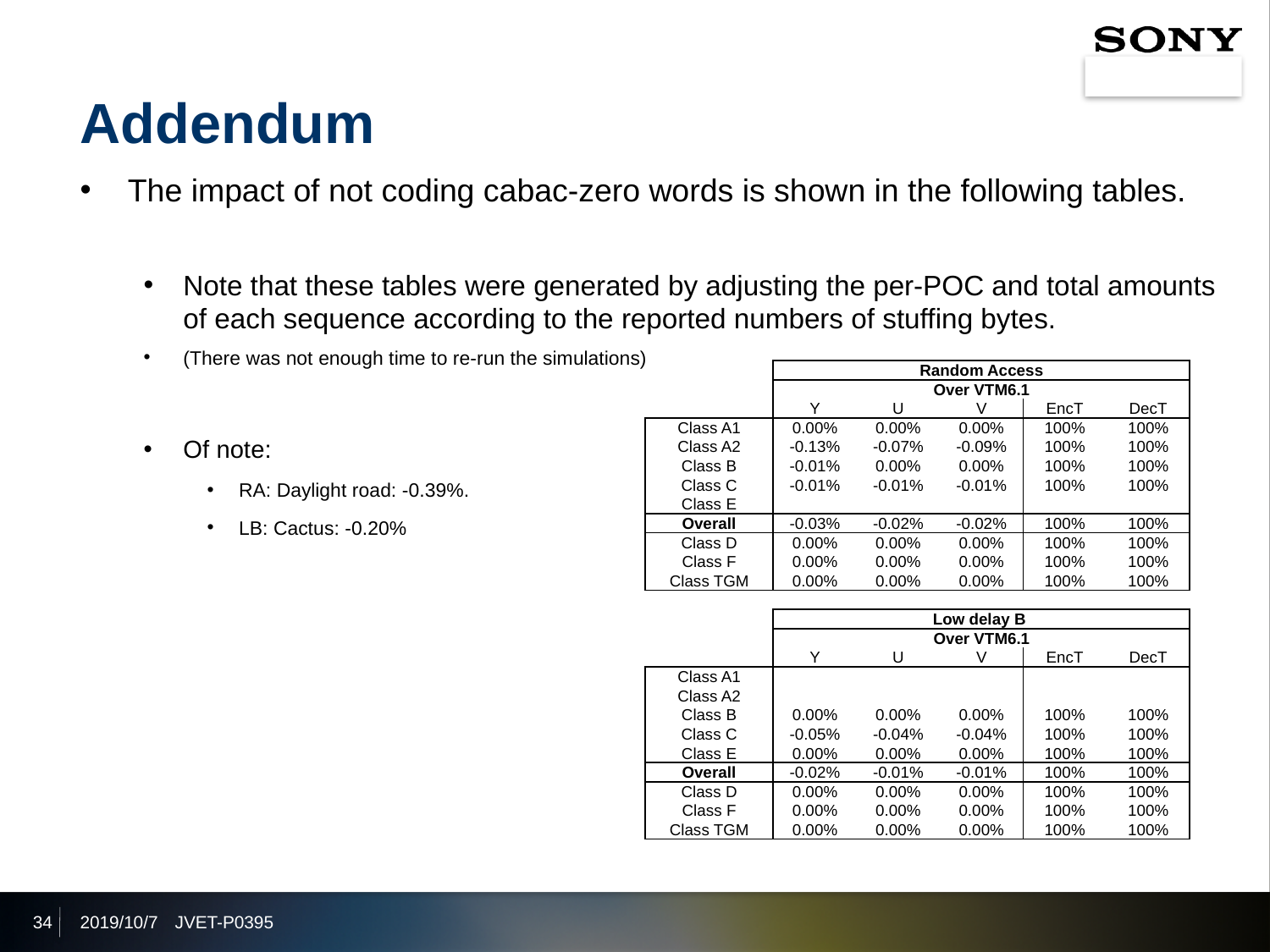

# Addendum
The impact of not coding cabac-zero words is shown in the following tables.

Note that these tables were generated by adjusting the per-POC and total amounts of each sequence according to the reported numbers of stuffing bytes.
(There was not enough time to re-run the simulations)

Of note:
RA: Daylight road: -0.39%.
LB: Cactus: -0.20%

|  | Random Access |  |  |  |  |
| --- | --- | --- | --- | --- | --- |
|  | Over VTM6.1 |  |  |  |  |
|  | Y | U | V | EncT | DecT |
| Class A1 | 0.00% | 0.00% | 0.00% | 100% | 100% |
| Class A2 | -0.13% | -0.07% | -0.09% | 100% | 100% |
| Class B | -0.01% | 0.00% | 0.00% | 100% | 100% |
| Class C | -0.01% | -0.01% | -0.01% | 100% | 100% |
| Class E |  |  |  |  |  |
| Overall | -0.03% | -0.02% | -0.02% | 100% | 100% |
| Class D | 0.00% | 0.00% | 0.00% | 100% | 100% |
| Class F | 0.00% | 0.00% | 0.00% | 100% | 100% |
| Class TGM | 0.00% | 0.00% | 0.00% | 100% | 100% |
|  |  |  |  |  |  |
|  | Low delay B |  |  |  |  |
|  | Over VTM6.1 |  |  |  |  |
|  | Y | U | V | EncT | DecT |
| Class A1 |  |  |  |  |  |
| Class A2 |  |  |  |  |  |
| Class B | 0.00% | 0.00% | 0.00% | 100% | 100% |
| Class C | -0.05% | -0.04% | -0.04% | 100% | 100% |
| Class E | 0.00% | 0.00% | 0.00% | 100% | 100% |
| Overall | -0.02% | -0.01% | -0.01% | 100% | 100% |
| Class D | 0.00% | 0.00% | 0.00% | 100% | 100% |
| Class F | 0.00% | 0.00% | 0.00% | 100% | 100% |
| Class TGM | 0.00% | 0.00% | 0.00% | 100% | 100% |
34
2019/10/7
JVET-P0395